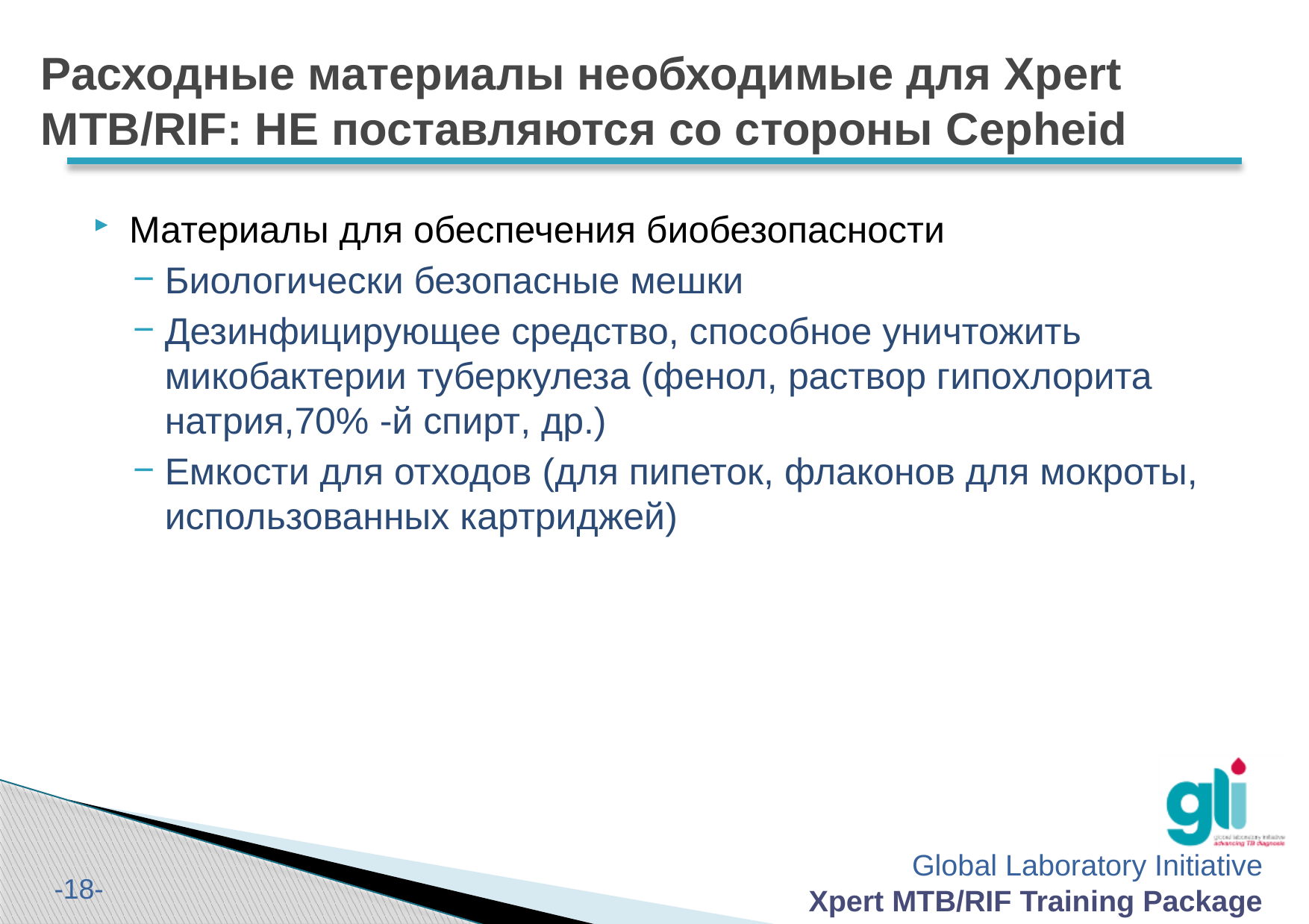

# Расходные материалы необходимые для Xpert MTB/RIF: НЕ поставляются со стороны Cepheid
Материалы для обеспечения биобезопасности
Биологически безопасные мешки
Дезинфицирующее средство, способное уничтожить микобактерии туберкулеза (фенол, раствор гипохлорита натрия,70% -й спирт, др.)
Емкости для отходов (для пипеток, флаконов для мокроты, использованных картриджей)